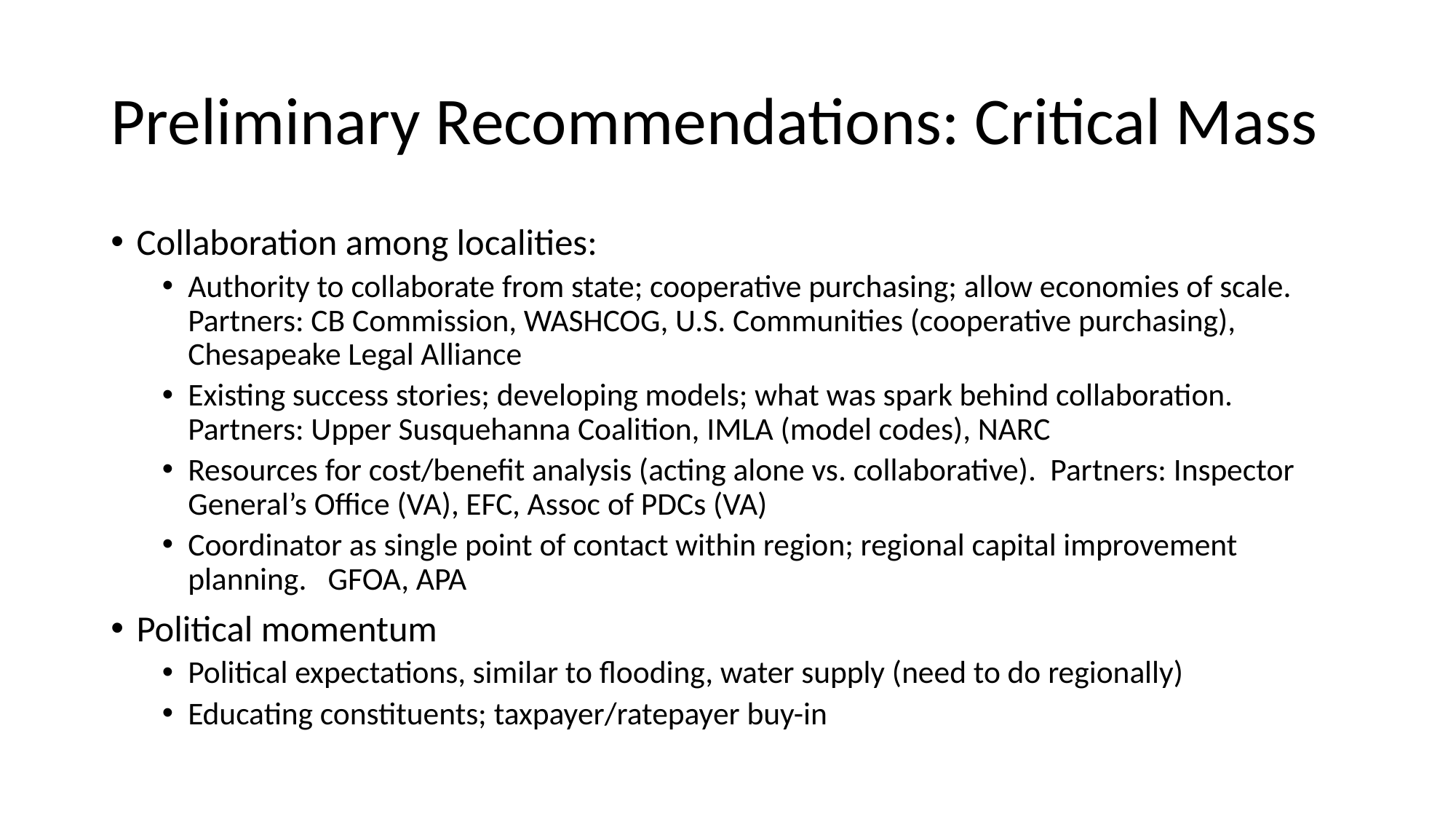

# Preliminary Recommendations: Critical Mass
Collaboration among localities:
Authority to collaborate from state; cooperative purchasing; allow economies of scale.  Partners: CB Commission, WASHCOG, U.S. Communities (cooperative purchasing), Chesapeake Legal Alliance
Existing success stories; developing models; what was spark behind collaboration.  Partners: Upper Susquehanna Coalition, IMLA (model codes), NARC
Resources for cost/benefit analysis (acting alone vs. collaborative).  Partners: Inspector General’s Office (VA), EFC, Assoc of PDCs (VA)
Coordinator as single point of contact within region; regional capital improvement planning.   GFOA, APA
Political momentum
Political expectations, similar to flooding, water supply (need to do regionally)
Educating constituents; taxpayer/ratepayer buy-in